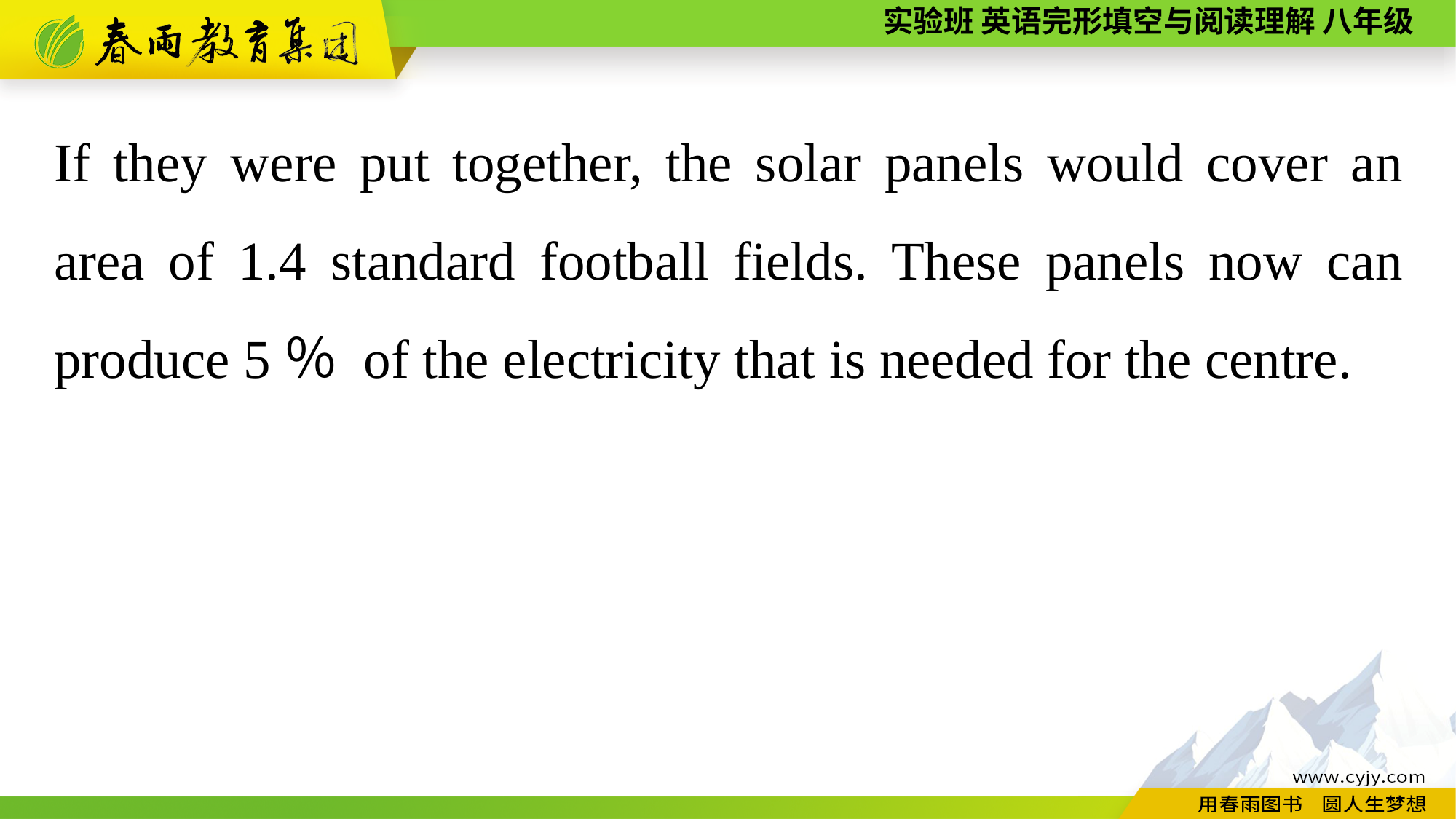

If they were put together, the solar panels would cover an area of 1.4 standard football fields. These panels now can produce 5％ of the electricity that is needed for the centre.